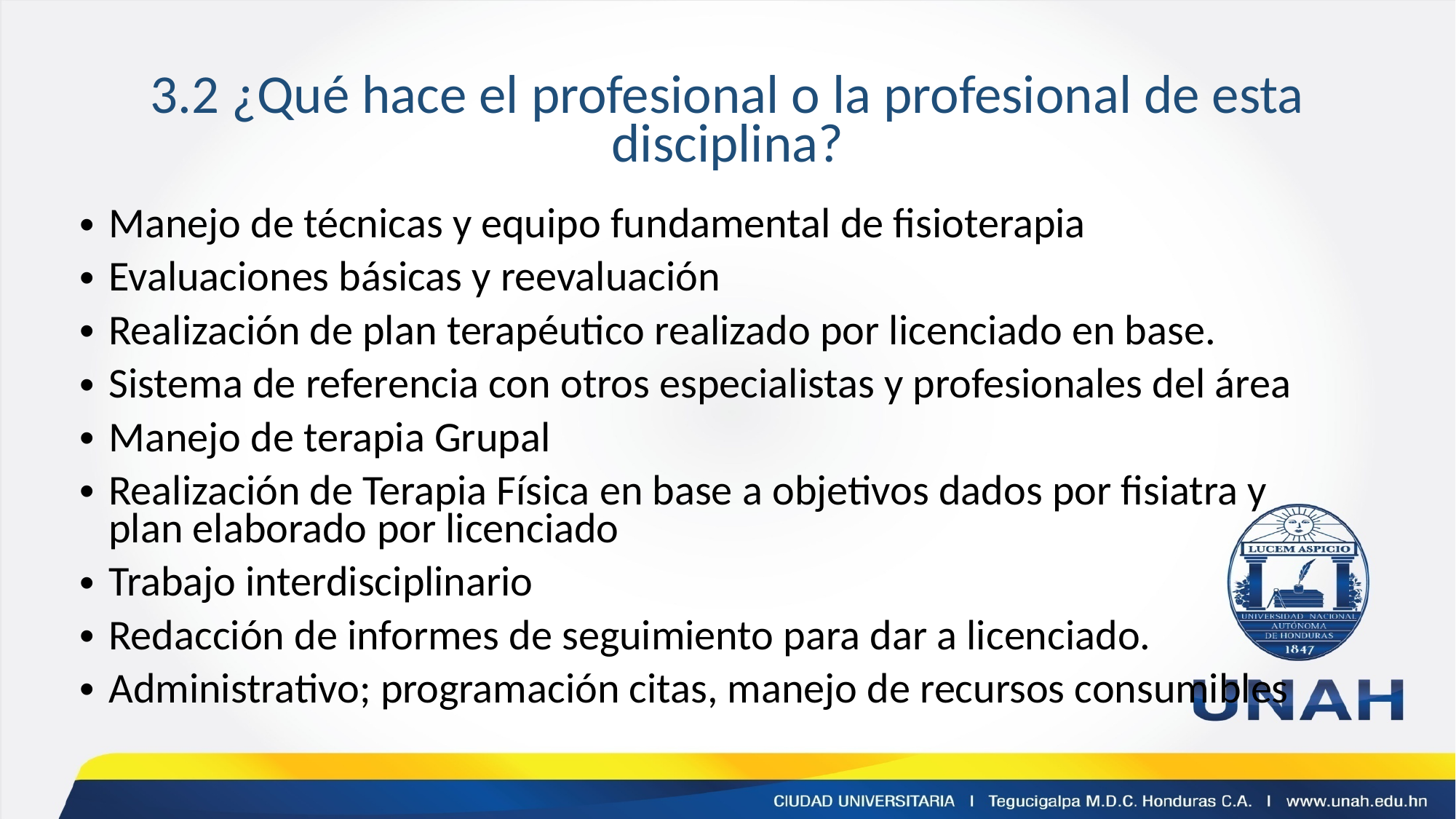

# 3.2 ¿Qué hace el profesional o la profesional de esta disciplina?
Manejo de técnicas y equipo fundamental de fisioterapia
Evaluaciones básicas y reevaluación
Realización de plan terapéutico realizado por licenciado en base.
Sistema de referencia con otros especialistas y profesionales del área
Manejo de terapia Grupal
Realización de Terapia Física en base a objetivos dados por fisiatra y plan elaborado por licenciado
Trabajo interdisciplinario
Redacción de informes de seguimiento para dar a licenciado.
Administrativo; programación citas, manejo de recursos consumibles